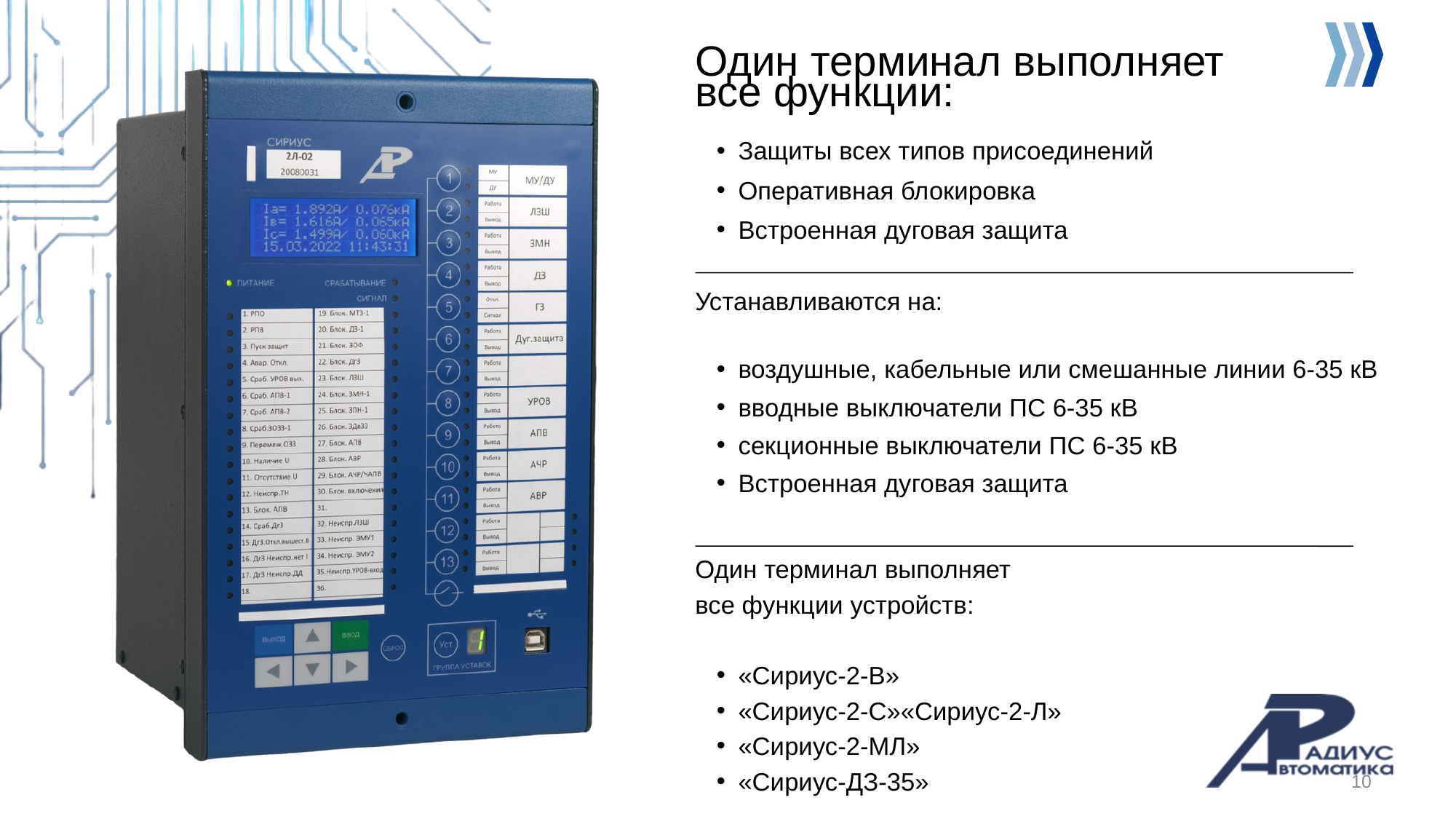

Один терминал выполняет
все функции:

Защиты всех типов присоединений

Оперативная блокировка

Встроенная дуговая защита

Устанавливаются на:

воздушные, кабельные или смешанные линии 6-35 кВ
вводные выключатели ПС 6-35 кВ
секционные выключатели ПС 6-35 кВ
Встроенная дуговая защита

Один терминал выполняет
все функции устройств:

«Сириус-2-В»
«Сириус-2-С»«Сириус-2-Л»
«Сириус-2-МЛ»
«Сириус-ДЗ-35»

10